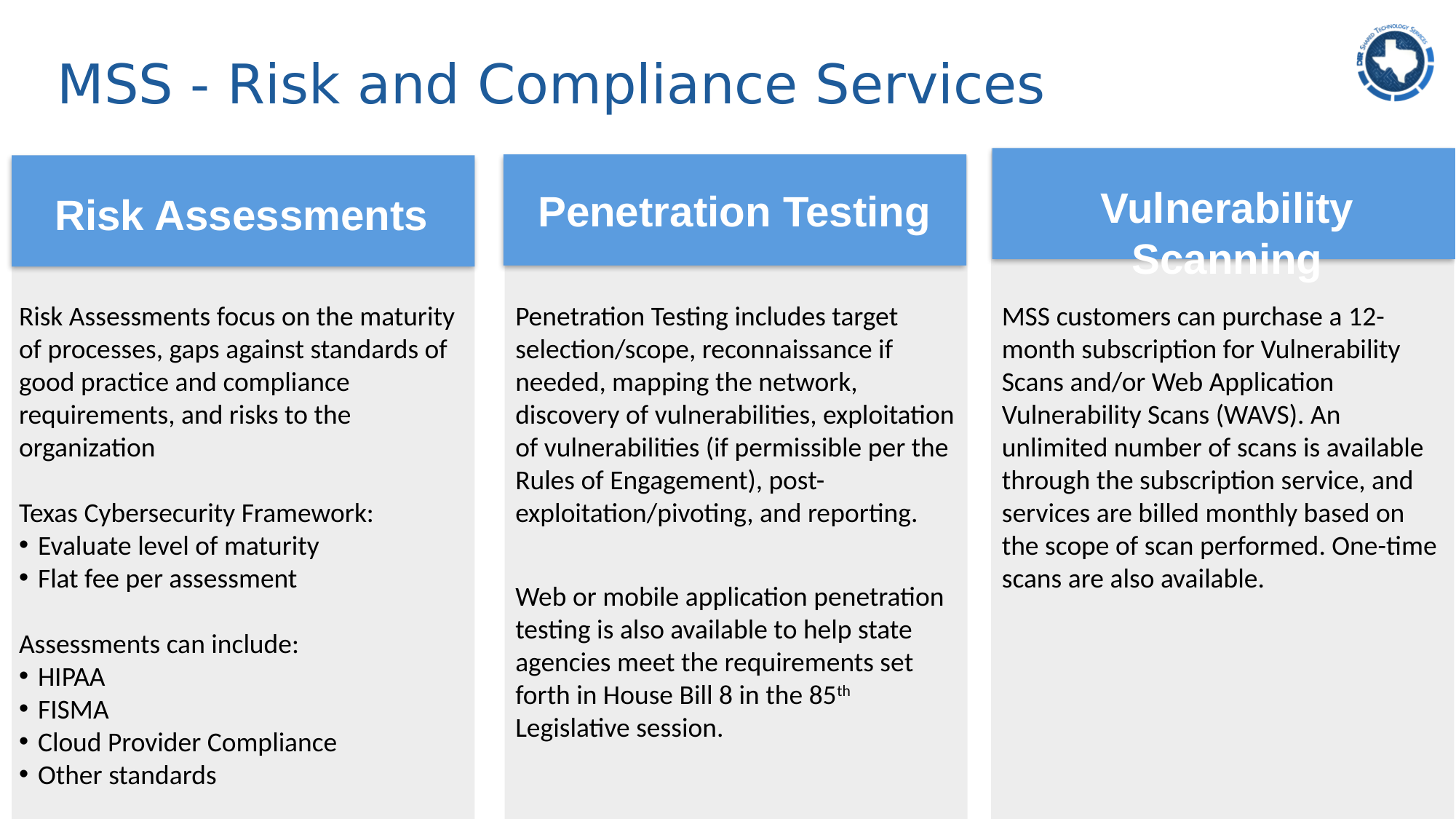

# MSS - Risk and Compliance Services

Vulnerability Scanning
Penetration Testing
Risk Assessments
Risk Assessments focus on the maturity of processes, gaps against standards of good practice and compliance requirements, and risks to the organization

Texas Cybersecurity Framework:
Evaluate level of maturity
Flat fee per assessment

Assessments can include:
HIPAA
FISMA
Cloud Provider Compliance
Other standards
Penetration Testing includes target selection/scope, reconnaissance if needed, mapping the network, discovery of vulnerabilities, exploitation of vulnerabilities (if permissible per the Rules of Engagement), post-exploitation/pivoting, and reporting.

Web or mobile application penetration testing is also available to help state agencies meet the requirements set forth in House Bill 8 in the 85th Legislative session.
MSS customers can purchase a 12-month subscription for Vulnerability Scans and/or Web Application Vulnerability Scans (WAVS). An unlimited number of scans is available through the subscription service, and services are billed monthly based on the scope of scan performed. One-time scans are also available.